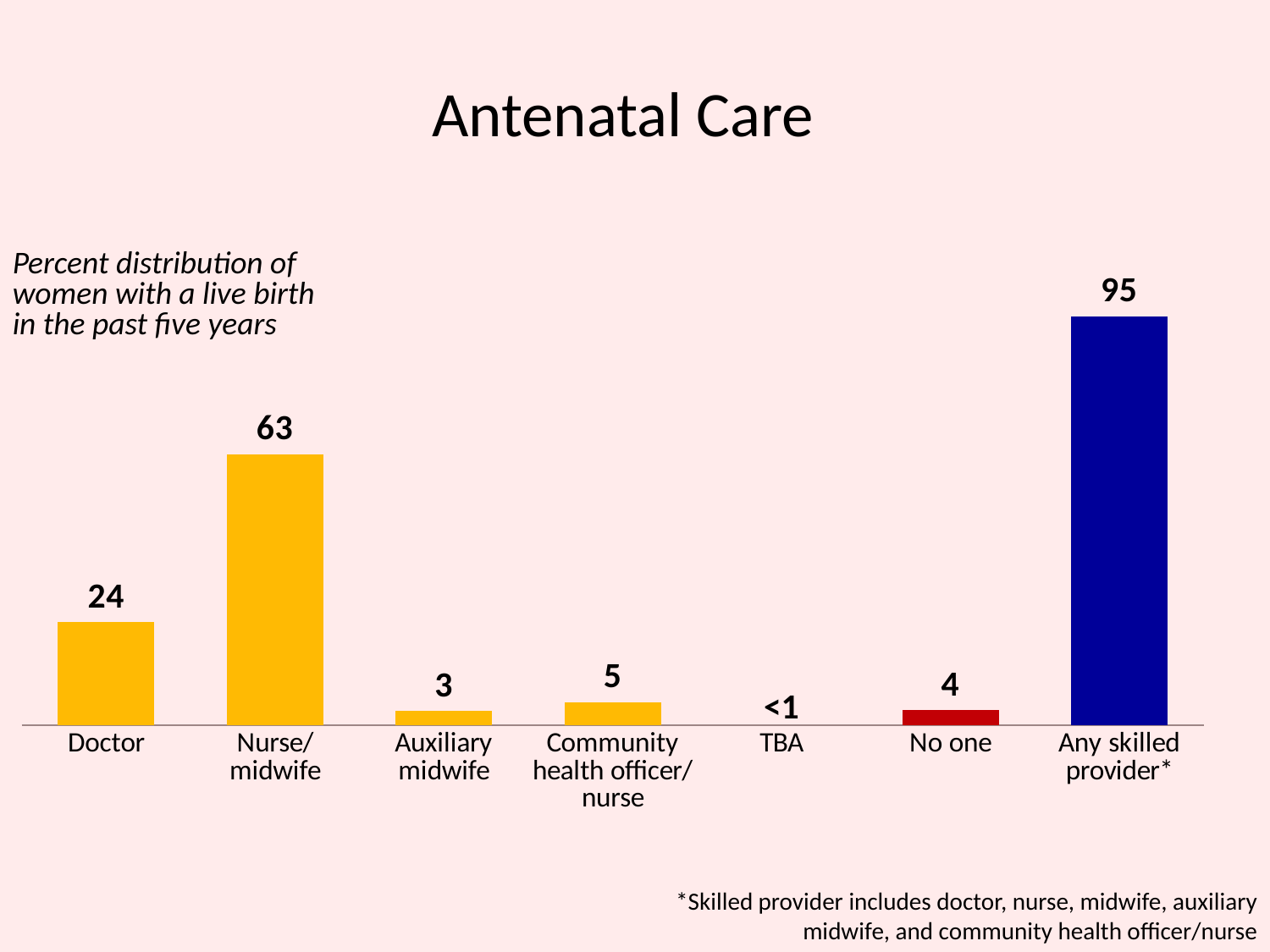

# Antenatal Care
Percent distribution of women with a live birth in the past five years

### Chart

| Category |  |
|---|---|
| Doctor | 24.0 |
| Nurse/ midwife | 63.0 |
| Auxiliary midwife | 3.4 |
| Community health officer/ nurse | 5.4 |
| TBA | None |
| No one | 3.5 |
| Any skilled provider* | 95.0 |
<1
*Skilled provider includes doctor, nurse, midwife, auxiliary midwife, and community health officer/nurse